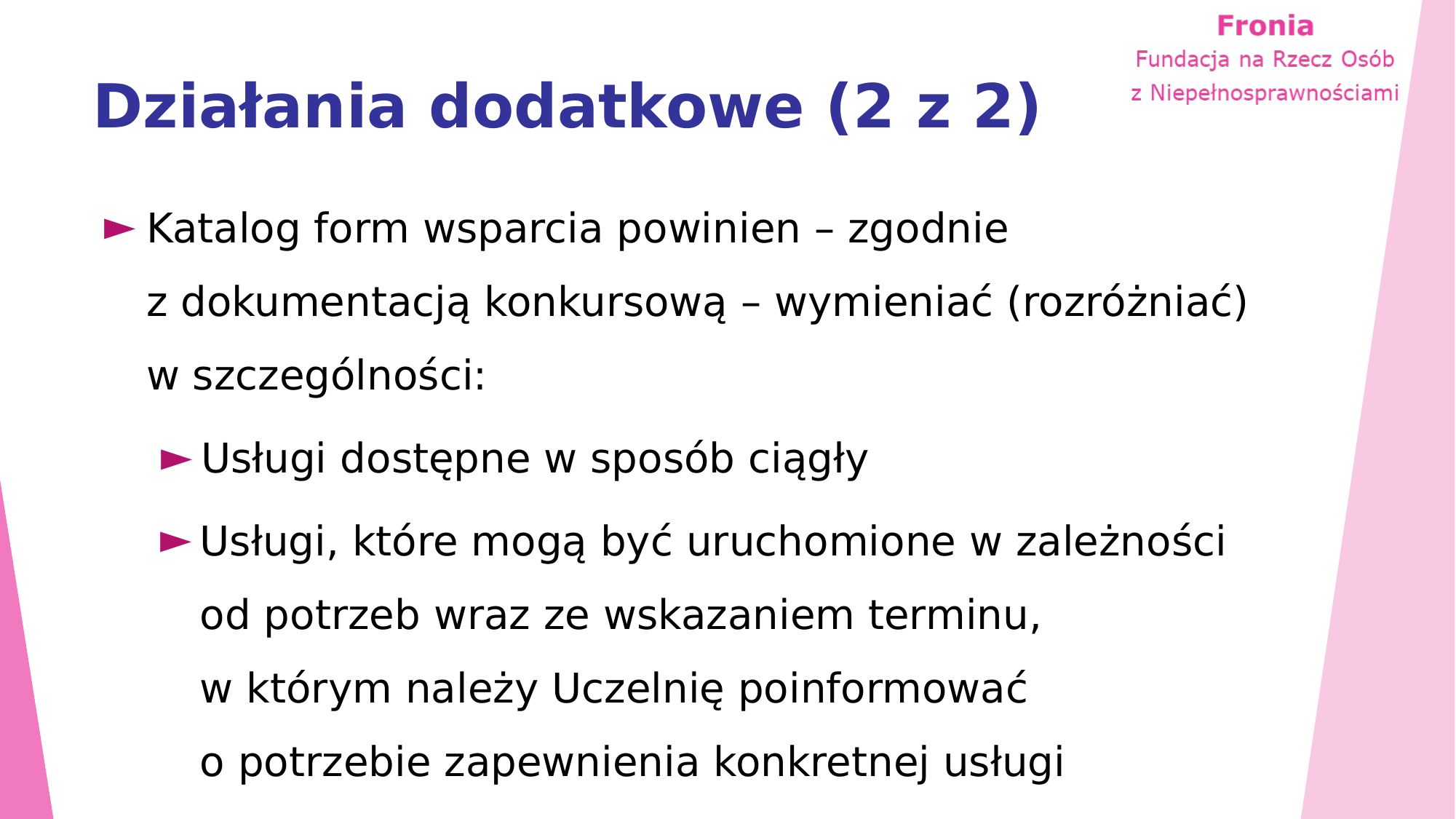

# Działania dodatkowe (2 z 2)
Katalog form wsparcia powinien – zgodnie z dokumentacją konkursową – wymieniać (rozróżniać) w szczególności:
Usługi dostępne w sposób ciągły
Usługi, które mogą być uruchomione w zależności od potrzeb wraz ze wskazaniem terminu, w którym należy Uczelnię poinformować o potrzebie zapewnienia konkretnej usługi